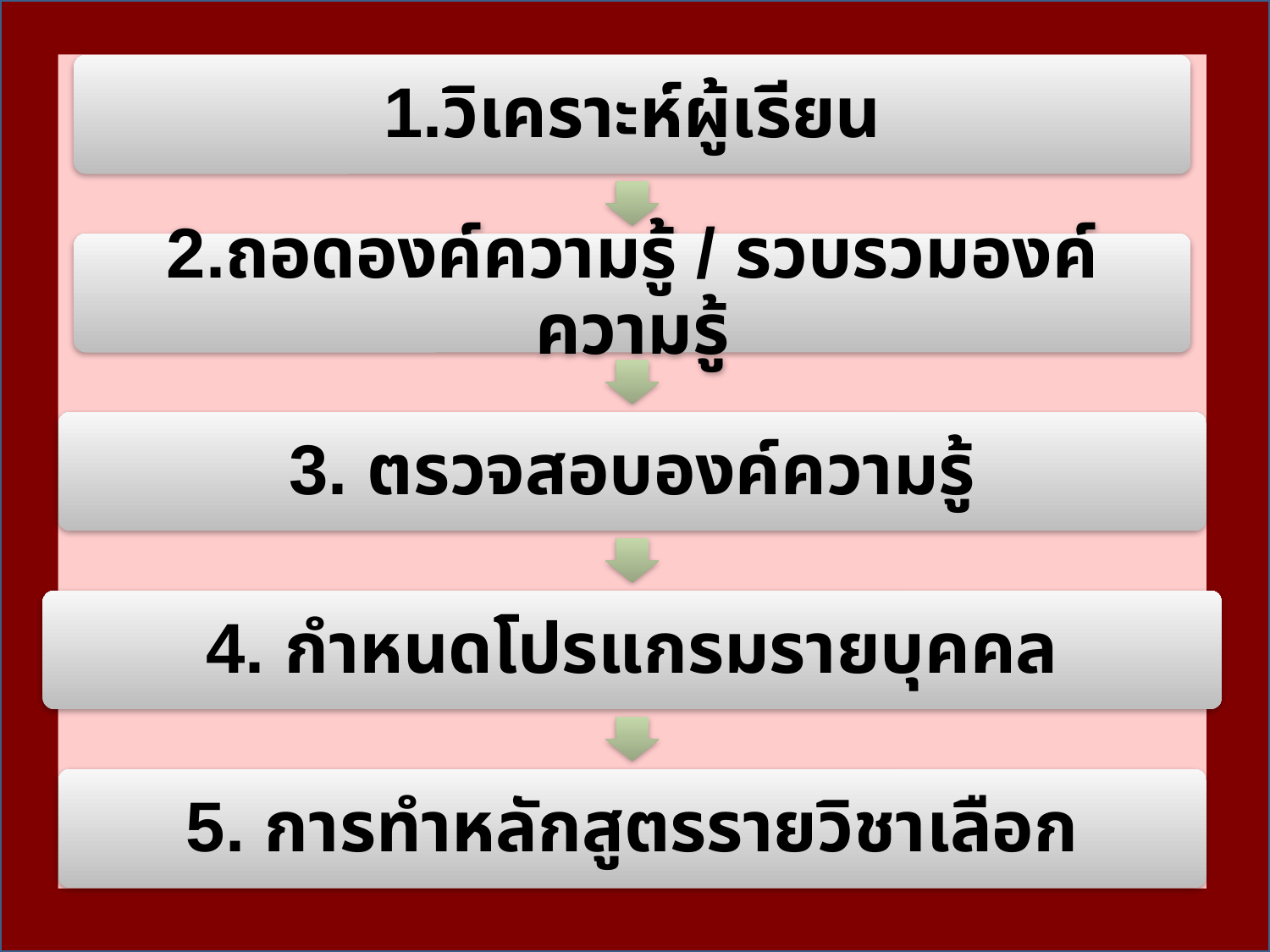

1.วิเคราะห์ผู้เรียน

2.ถอดองค์ความรู้ / รวบรวมองค์ความรู้

3. ตรวจสอบองค์ความรู้

4. กำหนดโปรแกรมรายบุคคล

5. การทำหลักสูตรรายวิชาเลือก